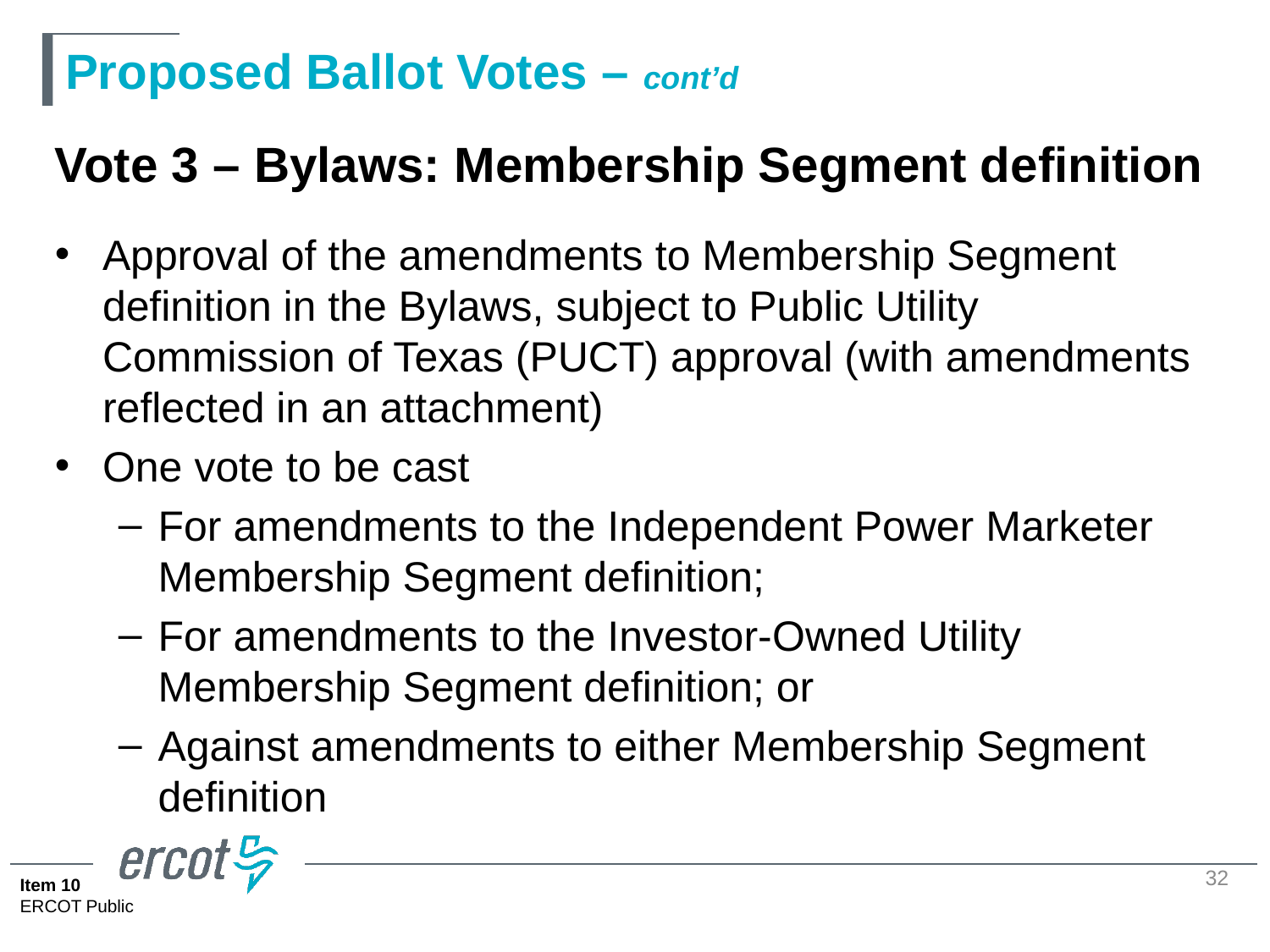

# Proposed Ballot Votes – cont’d
Vote 3 – Bylaws: Membership Segment definition

Approval of the amendments to Membership Segment definition in the Bylaws, subject to Public Utility Commission of Texas (PUCT) approval (with amendments reflected in an attachment)
One vote to be cast
For amendments to the Independent Power Marketer Membership Segment definition;
For amendments to the Investor-Owned Utility Membership Segment definition; or
Against amendments to either Membership Segment definition
32